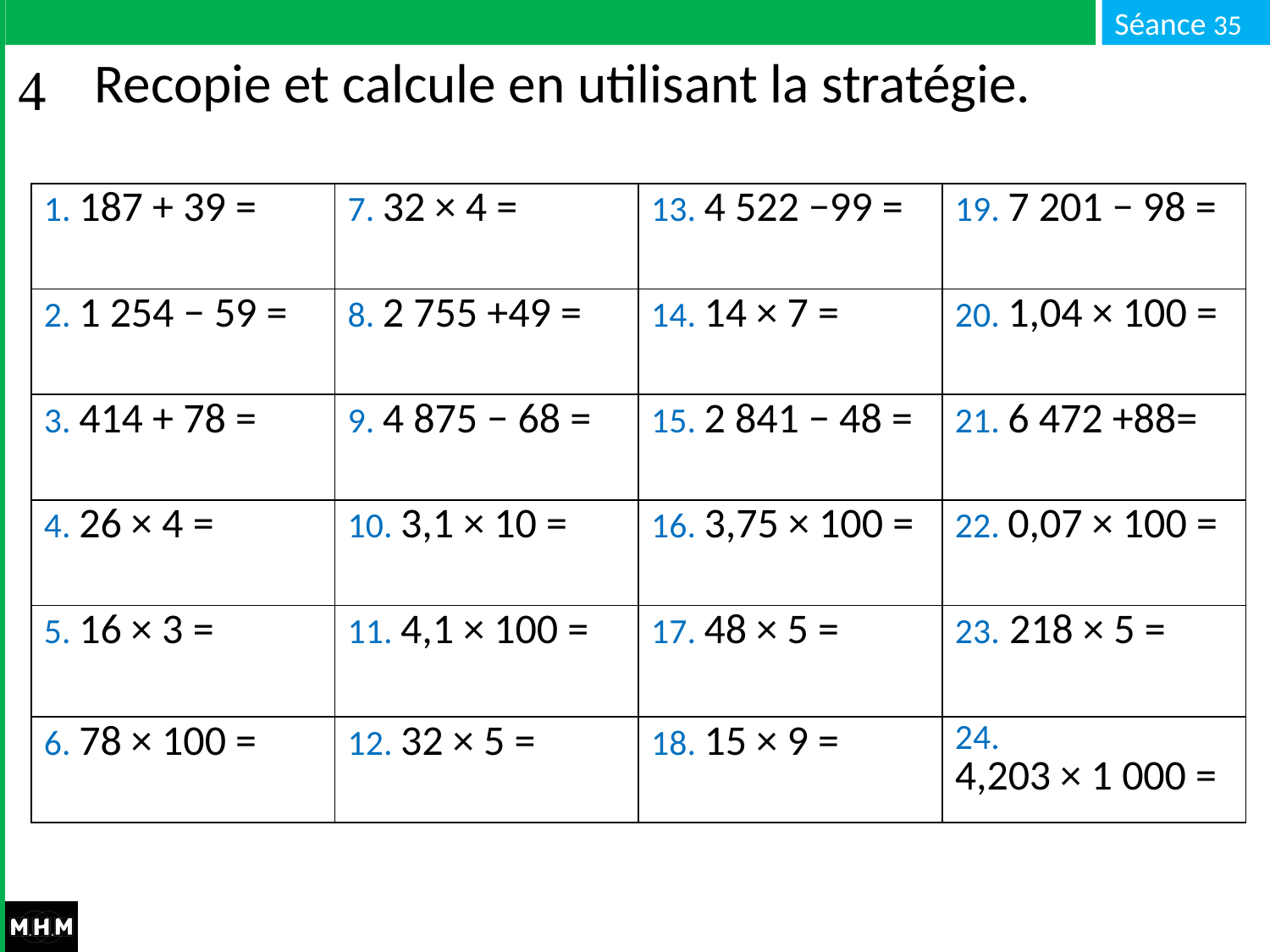

# Recopie et calcule en utilisant la stratégie.
| 1. 187 + 39 = | 7. 32 × 4 = | 13. 4 522 −99 = | 19. 7 201 − 98 = |
| --- | --- | --- | --- |
| 2. 1 254 − 59 = | 8. 2 755 +49 = | 14. 14 × 7 = | 20. 1,04 × 100 = |
| 3. 414 + 78 = | 9. 4 875 − 68 = | 15. 2 841 − 48 = | 21. 6 472 +88= |
| 4. 26 × 4 = | 10. 3,1 × 10 = | 16. 3,75 × 100 = | 22. 0,07 × 100 = |
| 5. 16 × 3 = | 11. 4,1 × 100 = | 17. 48 × 5 = | 23. 218 × 5 = |
| 6. 78 × 100 = | 12. 32 × 5 = | 18. 15 × 9 = | 24. 4,203 × 1 000 = |